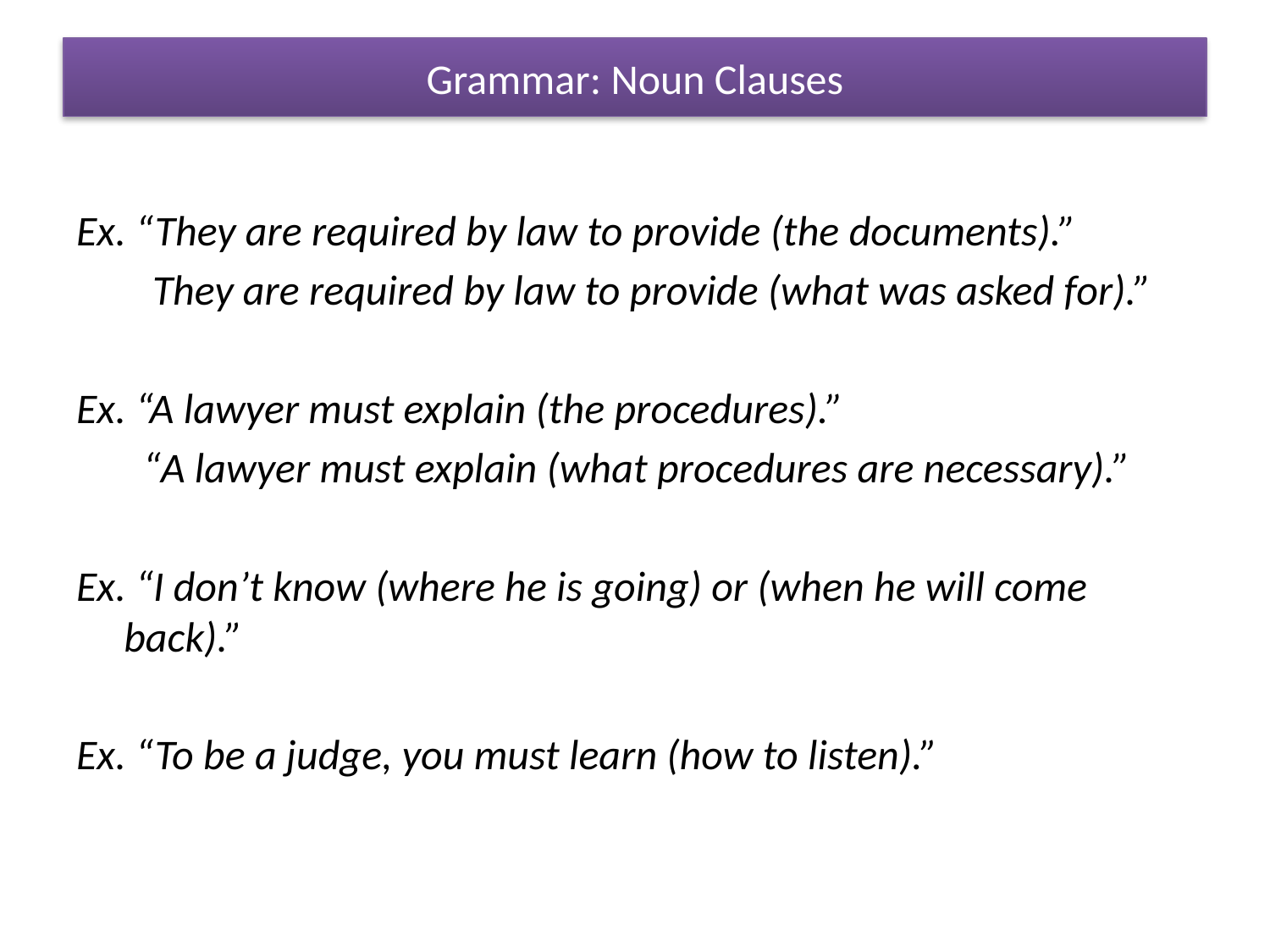

# Grammar: Noun Clauses

Ex. “They are required by law to provide (the documents).”
        They are required by law to provide (what was asked for).”

Ex. “A lawyer must explain (the procedures).”
	  “A lawyer must explain (what procedures are necessary).”

Ex. “I don’t know (where he is going) or (when he will come back).”

Ex. “To be a judge, you must learn (how to listen).”